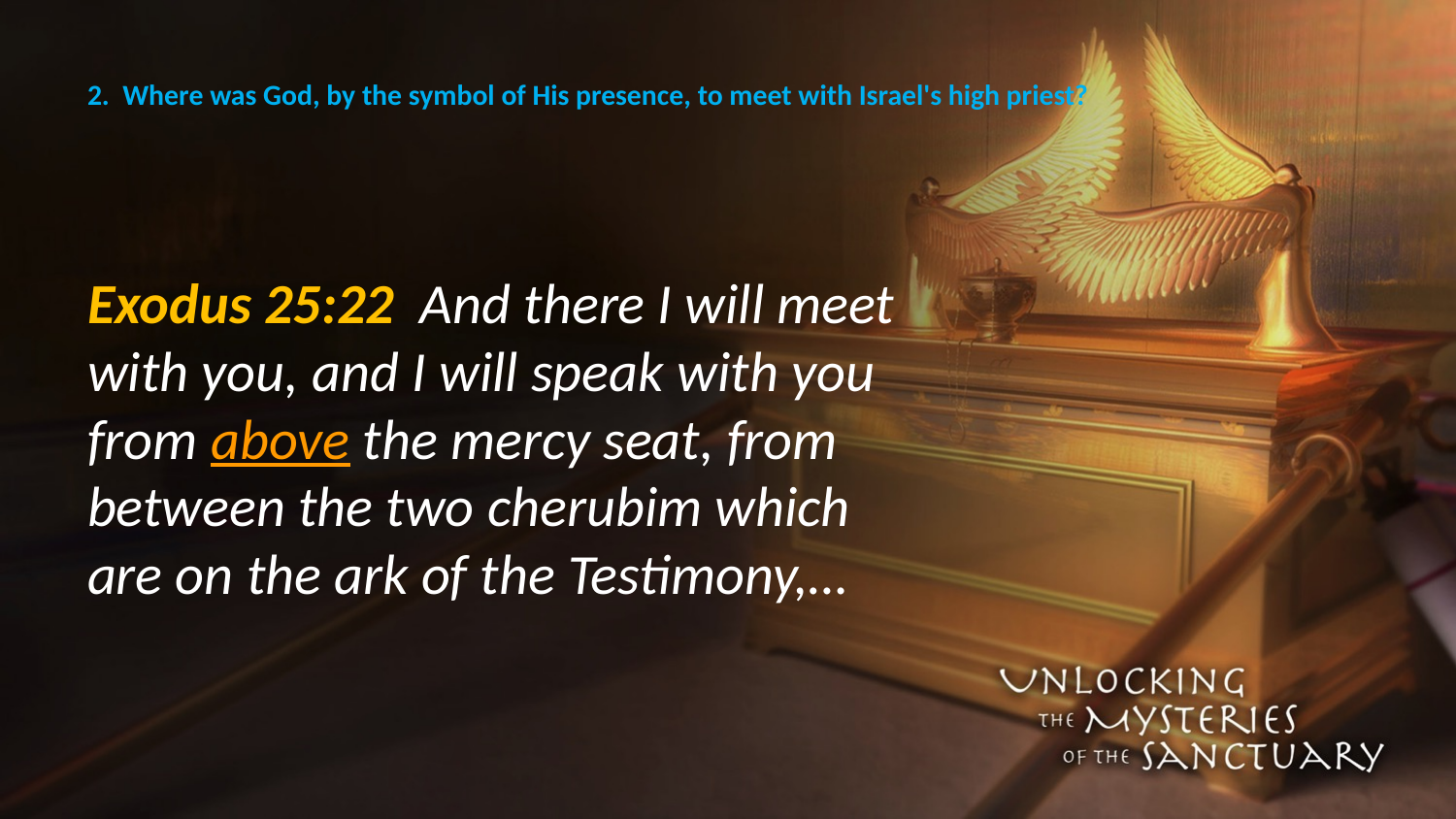

# 2.  Where was God, by the symbol of His presence, to meet with Israel's high priest?

Exodus 25:22  And there I will meet with you, and I will speak with you from above the mercy seat, from between the two cherubim which are on the ark of the Testimony,…